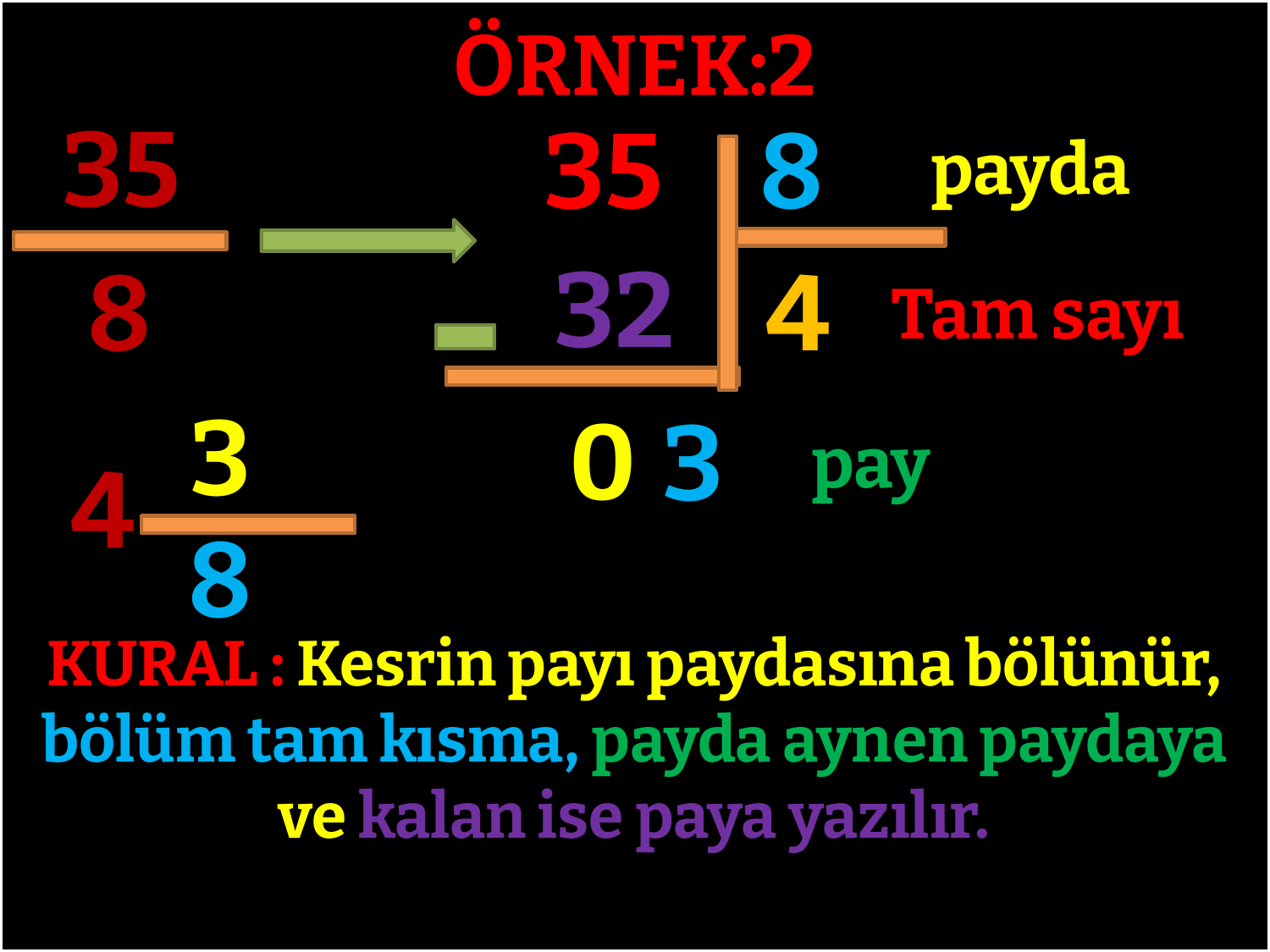

ÖRNEK:2
35
35
8
payda

32
8
4
Tam sayı

#

3
0
3
pay
4

8
KURAL : Kesrin payı paydasına bölünür, bölüm tam kısma, payda aynen paydaya ve kalan ise paya yazılır.